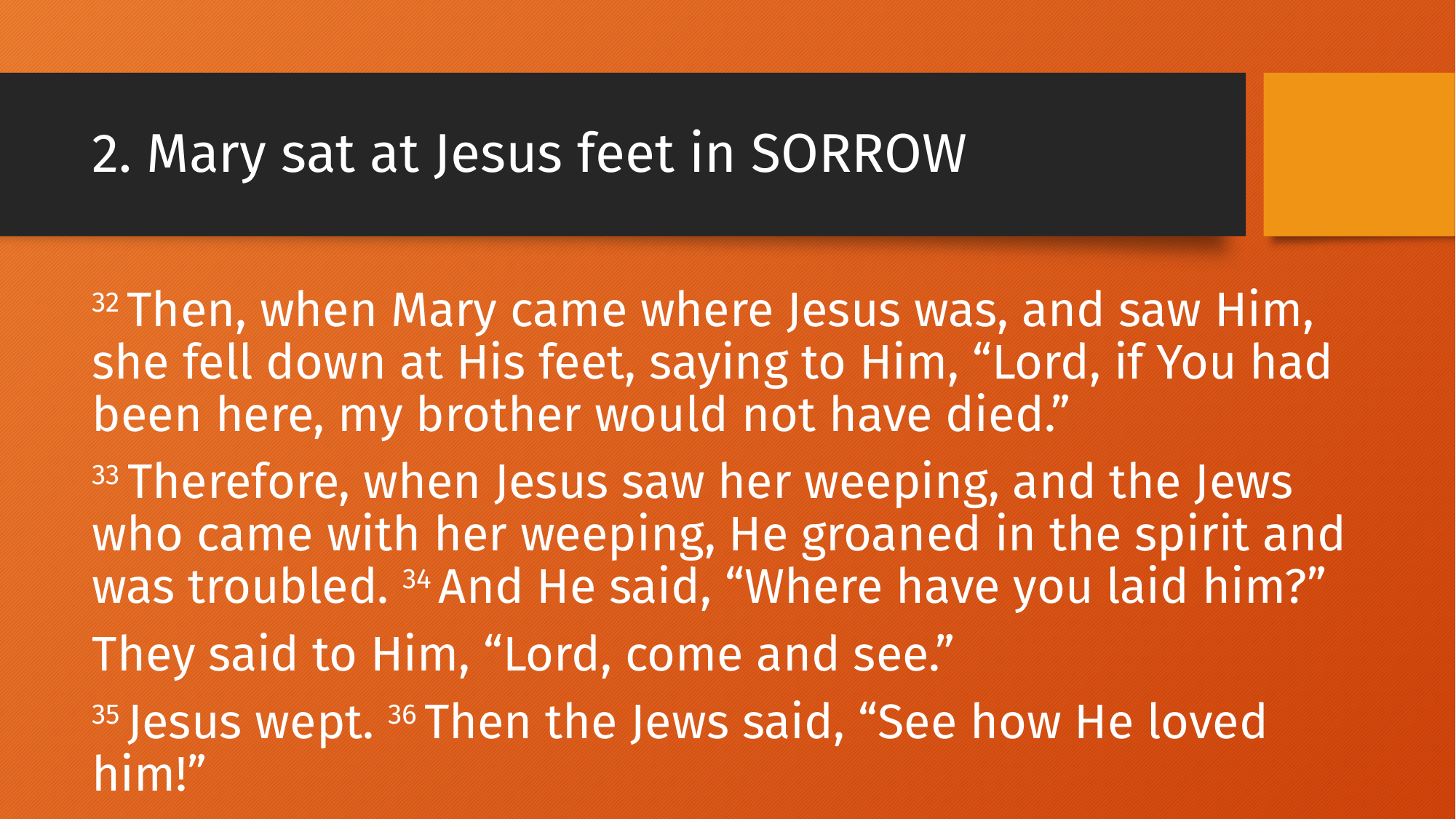

# 2. Mary sat at Jesus feet in SORROW
32 Then, when Mary came where Jesus was, and saw Him, she fell down at His feet, saying to Him, “Lord, if You had been here, my brother would not have died.”
33 Therefore, when Jesus saw her weeping, and the Jews who came with her weeping, He groaned in the spirit and was troubled. 34 And He said, “Where have you laid him?”
They said to Him, “Lord, come and see.”
35 Jesus wept. 36 Then the Jews said, “See how He loved him!”